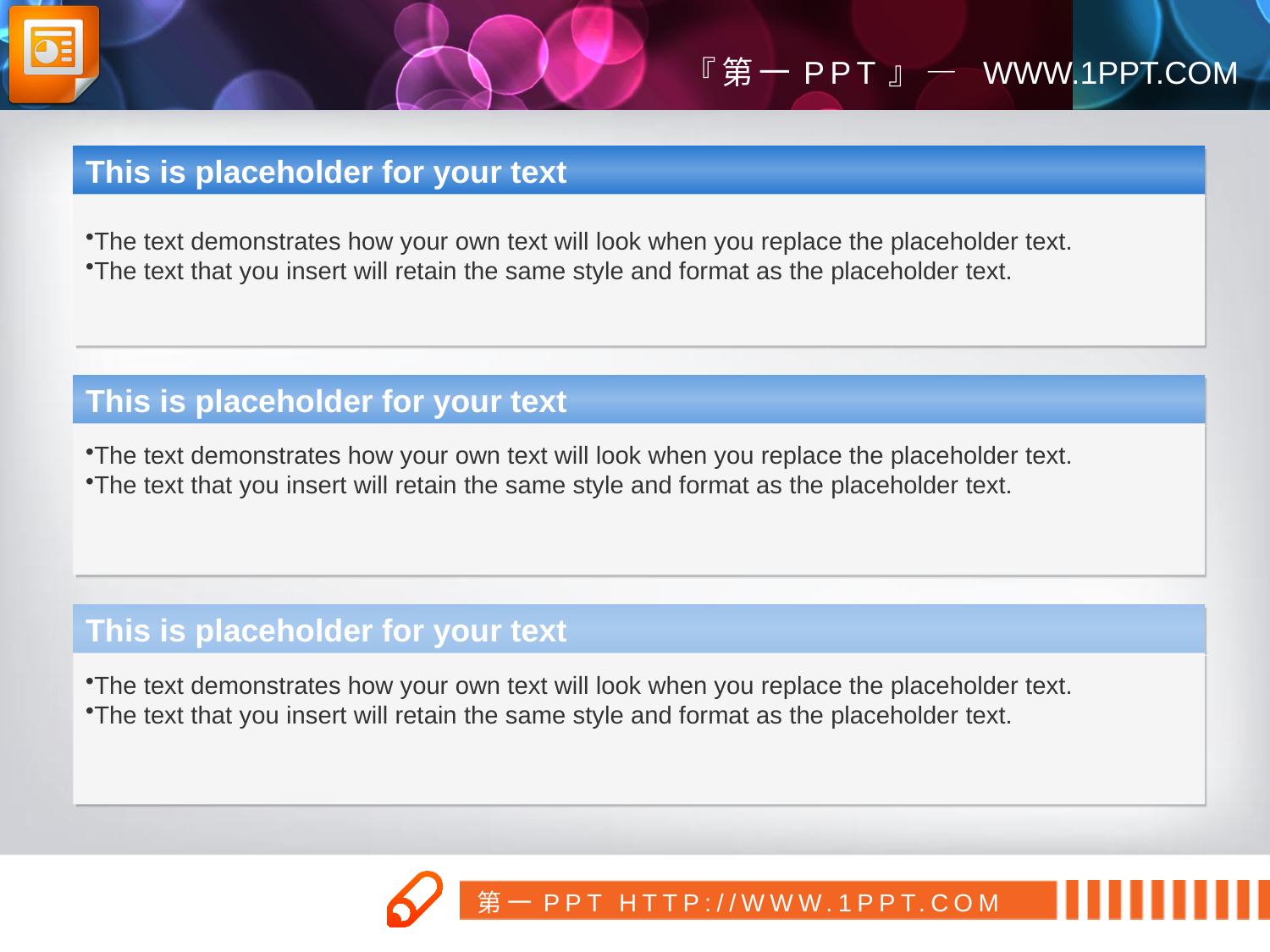

This is placeholder for your text
The text demonstrates how your own text will look when you replace the placeholder text.
The text that you insert will retain the same style and format as the placeholder text.

This is placeholder for your text
The text demonstrates how your own text will look when you replace the placeholder text.
The text that you insert will retain the same style and format as the placeholder text.

This is placeholder for your text
The text demonstrates how your own text will look when you replace the placeholder text.
The text that you insert will retain the same style and format as the placeholder text.